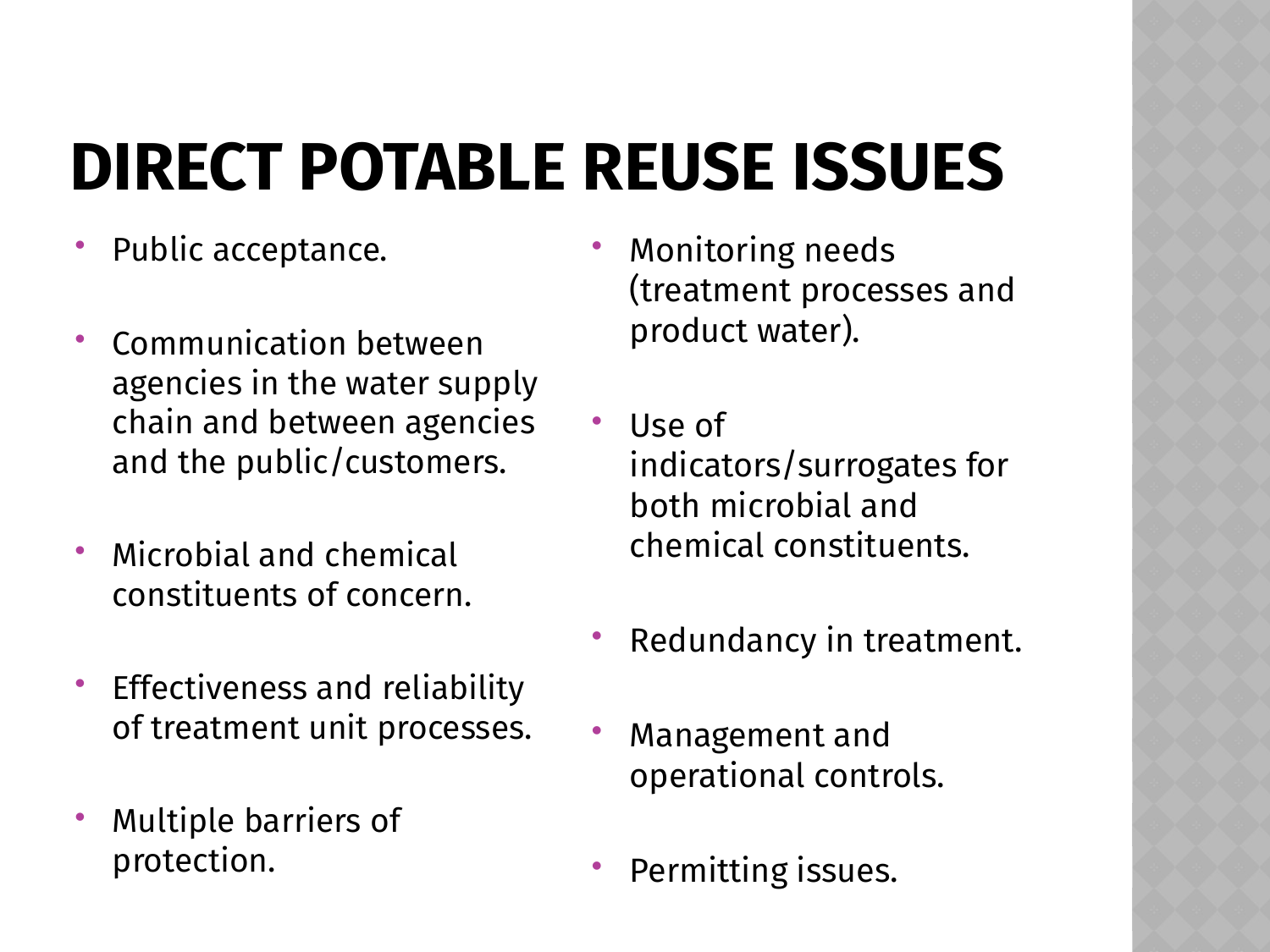

# Direct Potable Reuse Issues
Public acceptance.

Communication between agencies in the water supply chain and between agencies and the public/customers.

Microbial and chemical constituents of concern.

Effectiveness and reliability of treatment unit processes.

Multiple barriers of protection.

Monitoring needs (treatment processes and product water).

Use of indicators/surrogates for both microbial and chemical constituents.

Redundancy in treatment.

Management and operational controls.

Permitting issues.